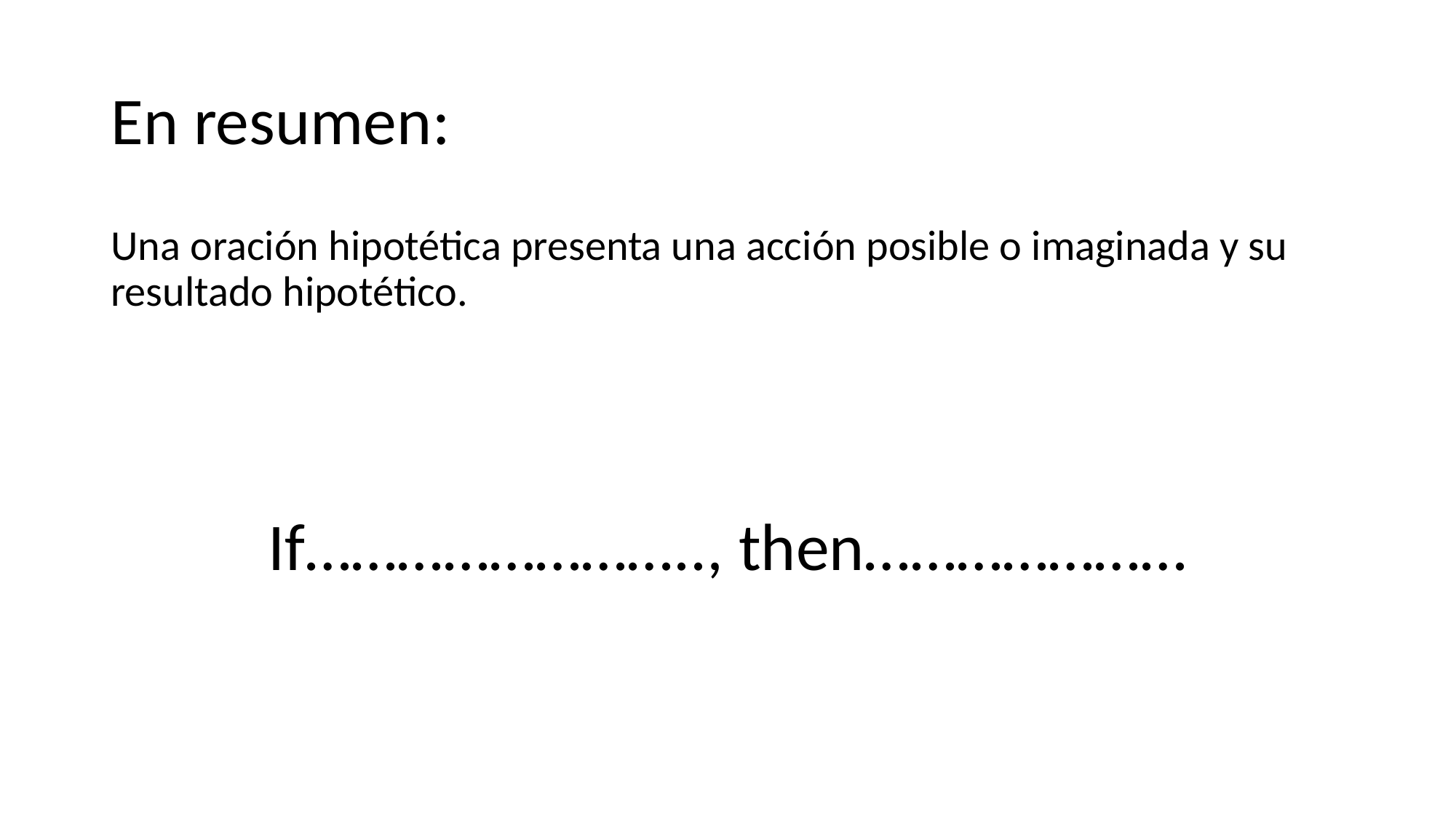

# En resumen:
Una oración hipotética presenta una acción posible o imaginada y su resultado hipotético.

If…………………….., then…………………